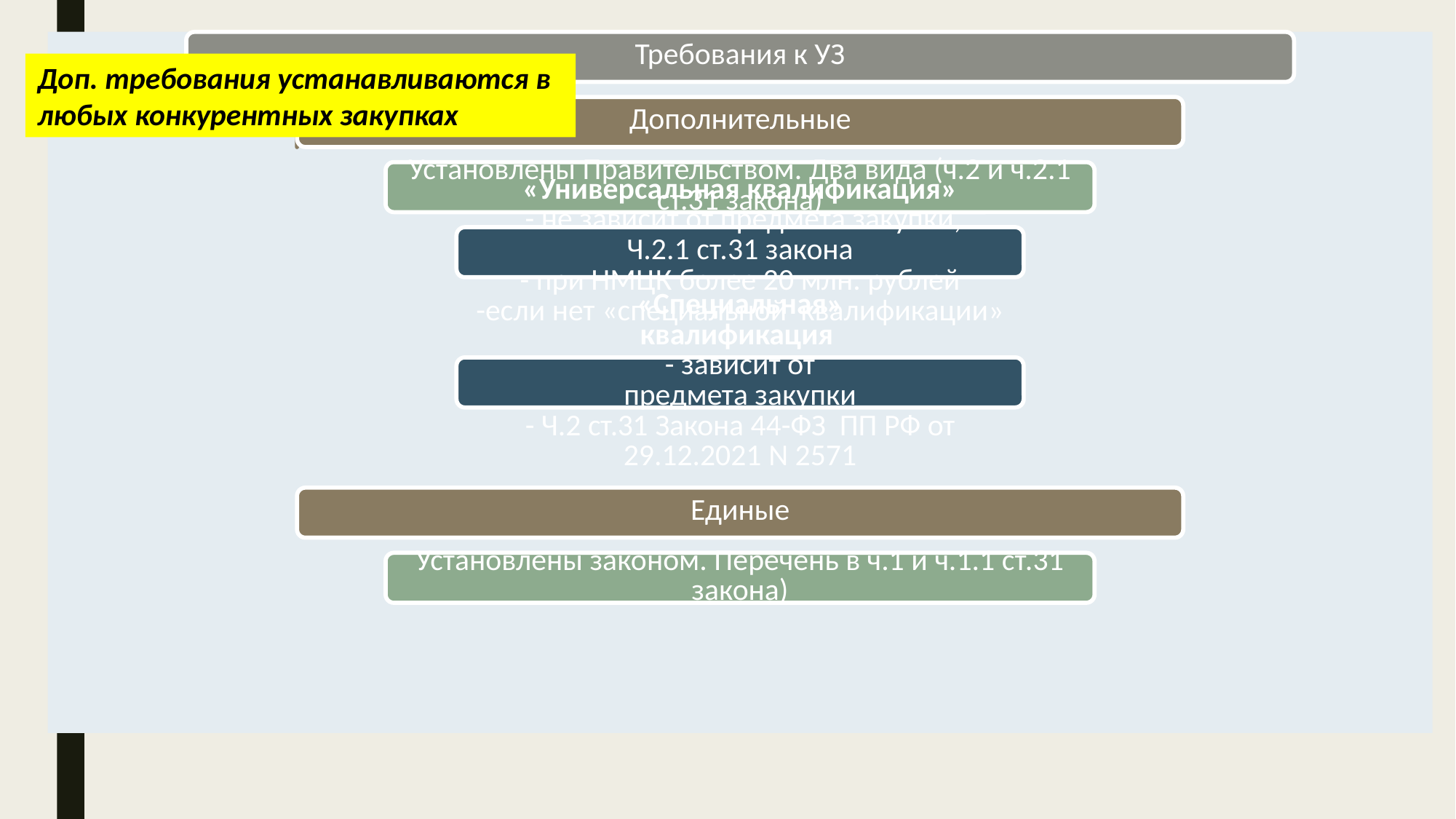

Требования к УЗ
Дополнительные
«Универсальная квалификация»
 - не зависит от предмета закупки,
Ч.2.1 ст.31 закона
- при НМЦК более 20 млн. рублей
-если нет «специальной  квалификации»
«Специальная»
квалификация
- зависит от
предмета закупки
- Ч.2 ст.31 Закона 44-ФЗ  ПП РФ от 29.12.2021 N 2571
Единые
Установлены законом. Перечень в ч.1 и ч.1.1 ст.31 закона)
Доп. требования устанавливаются в любых конкурентных закупках